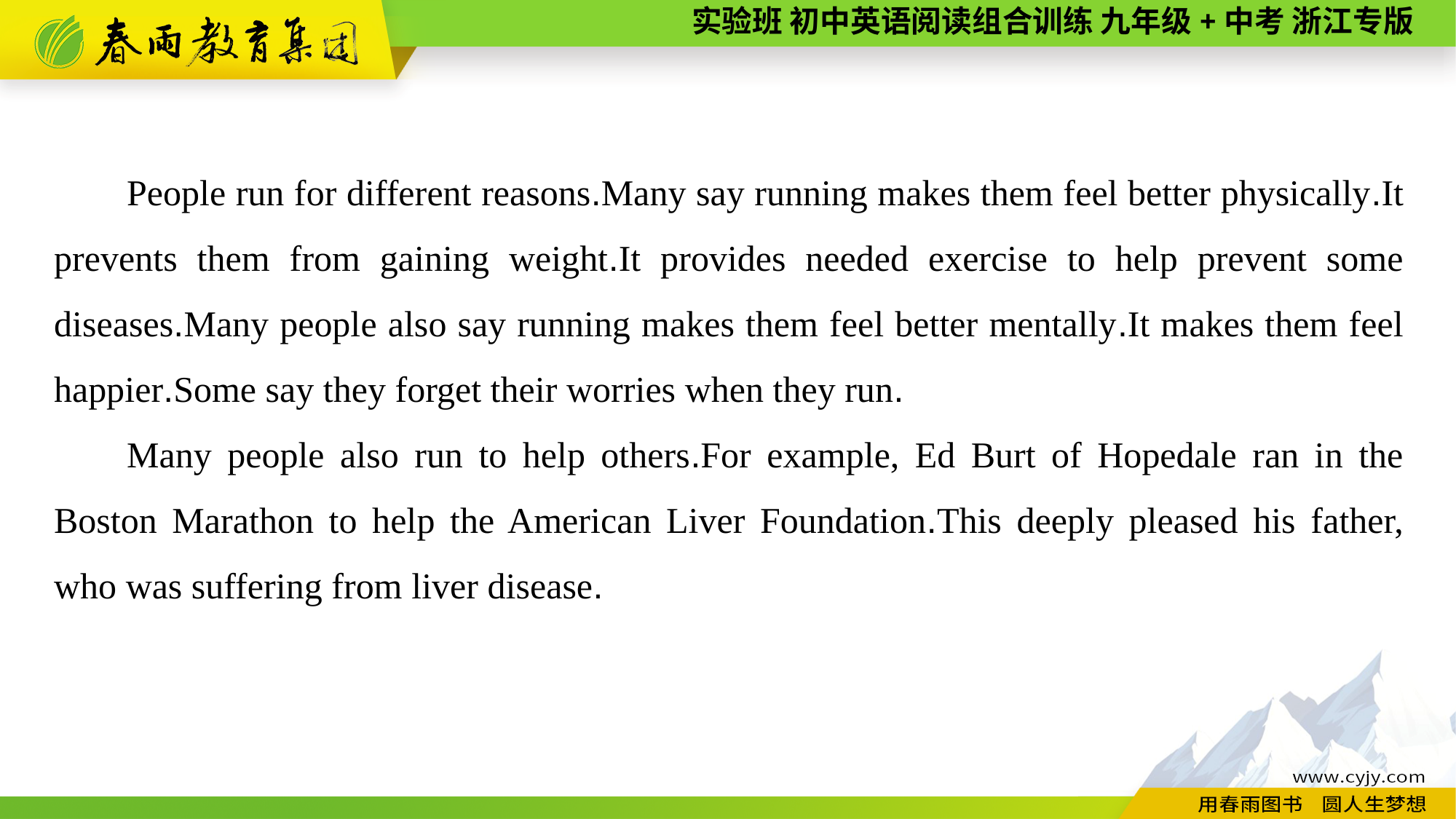

People run for different reasons.Many say running makes them feel better physically.It prevents them from gaining weight.It provides needed exercise to help prevent some diseases.Many people also say running makes them feel better mentally.It makes them feel happier.Some say they forget their worries when they run.
Many people also run to help others.For example, Ed Burt of Hopedale ran in the Boston Marathon to help the American Liver Foundation.This deeply pleased his father, who was suffering from liver disease.